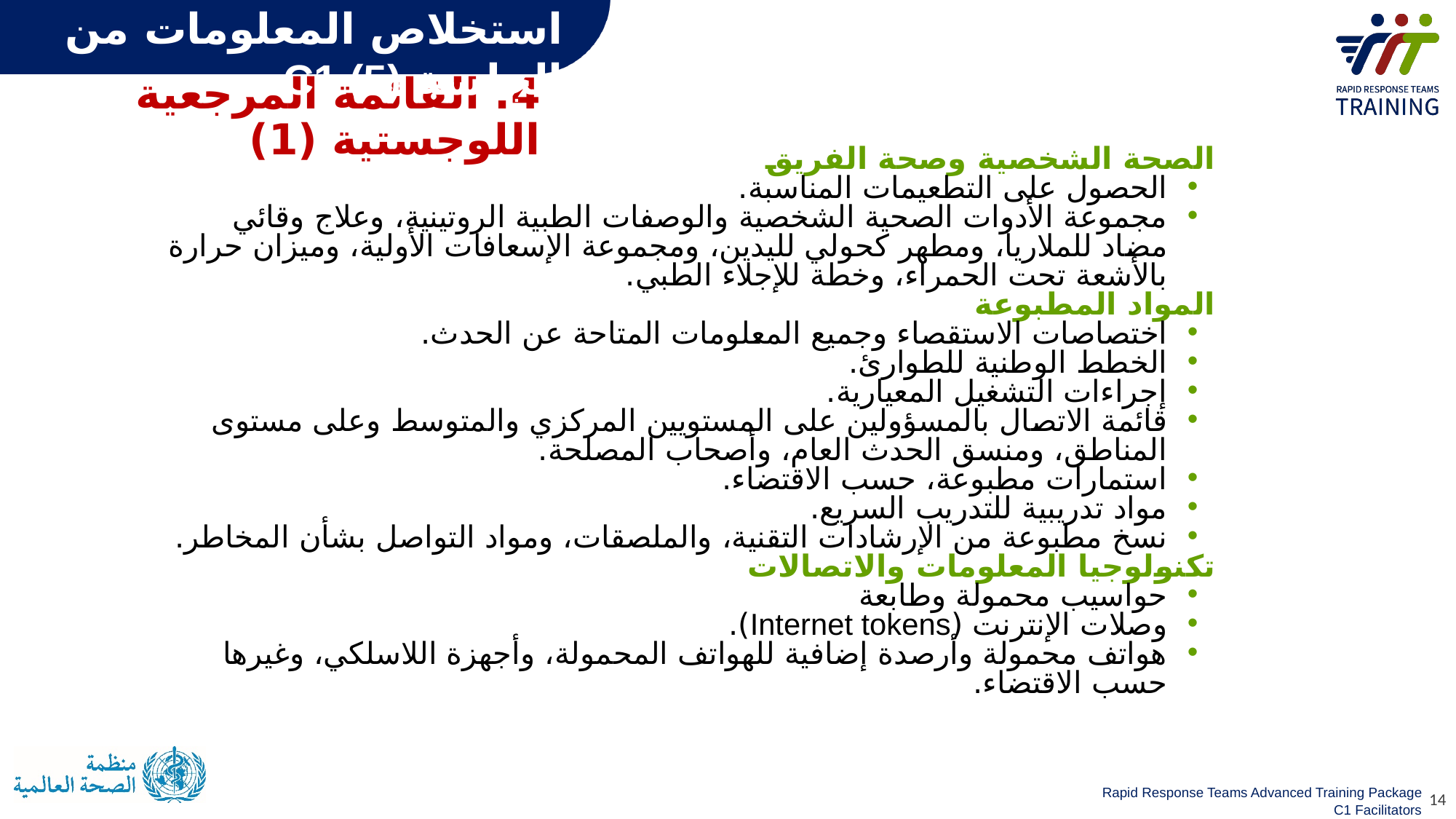

استخلاص المعلومات من الجلسة C1 (5)
4. القائمة المرجعية اللوجستية (1)
الصحة الشخصية وصحة الفريق
الحصول على التطعيمات المناسبة.
مجموعة الأدوات الصحية الشخصية والوصفات الطبية الروتينية، وعلاج وقائي مضاد للملاريا، ومطهر كحولي لليدين، ومجموعة الإسعافات الأولية، وميزان حرارة بالأشعة تحت الحمراء، وخطة للإجلاء الطبي.
المواد المطبوعة
اختصاصات الاستقصاء وجميع المعلومات المتاحة عن الحدث.
الخطط الوطنية للطوارئ.
إجراءات التشغيل المعيارية.
قائمة الاتصال بالمسؤولين على المستويين المركزي والمتوسط وعلى مستوى المناطق، ومنسق الحدث العام، وأصحاب المصلحة.
استمارات مطبوعة، حسب الاقتضاء.
مواد تدريبية للتدريب السريع.
نسخ مطبوعة من الإرشادات التقنية، والملصقات، ومواد التواصل بشأن المخاطر.
تكنولوجيا المعلومات والاتصالات
حواسيب محمولة وطابعة
وصلات الإنترنت (Internet tokens).
هواتف محمولة وأرصدة إضافية للهواتف المحمولة، وأجهزة اللاسلكي، وغيرها حسب الاقتضاء.